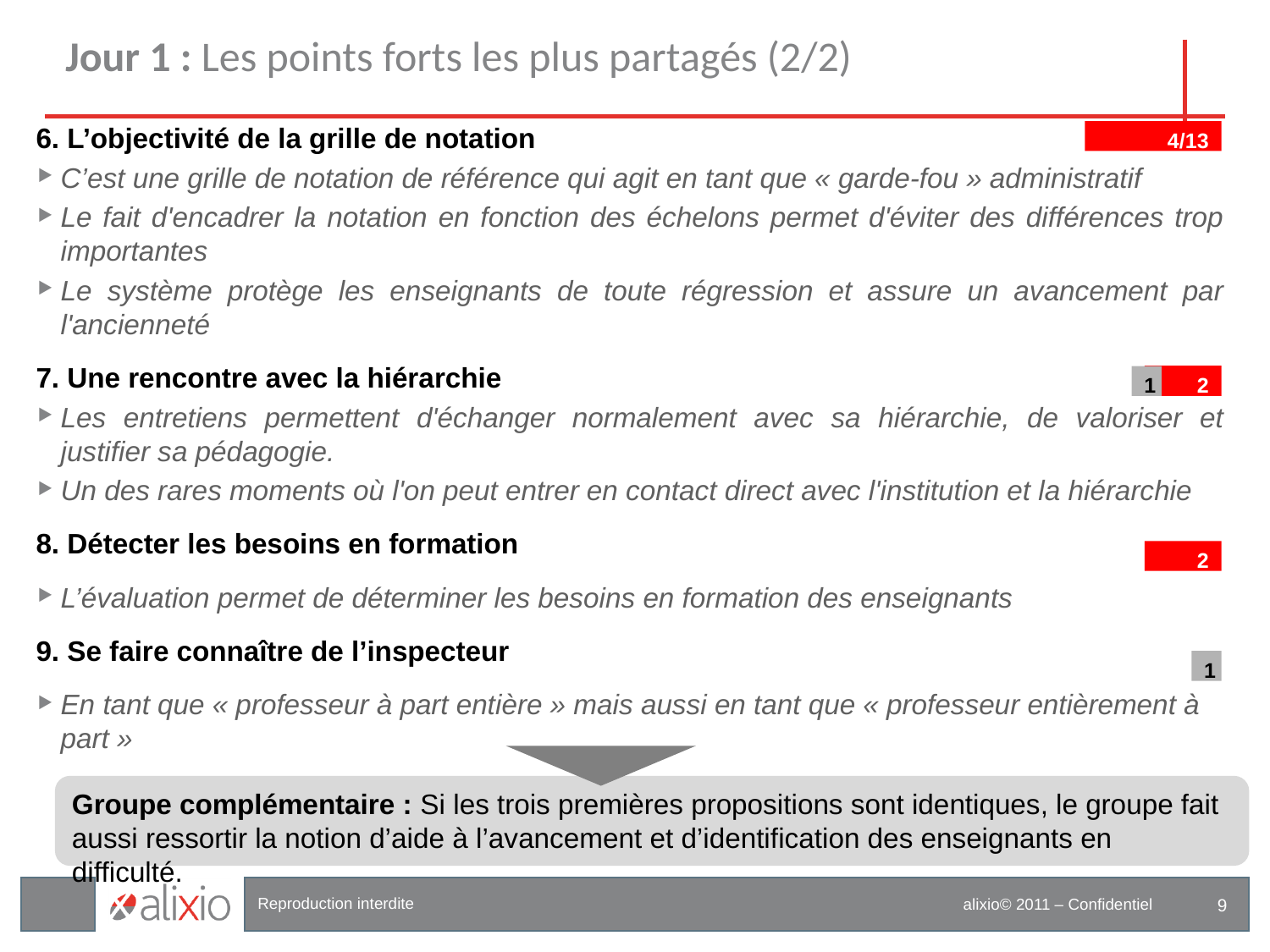

# Jour 1 : Les points forts les plus partagés (2/2)
6. L’objectivité de la grille de notation
C’est une grille de notation de référence qui agit en tant que « garde-fou » administratif
Le fait d'encadrer la notation en fonction des échelons permet d'éviter des différences trop importantes
Le système protège les enseignants de toute régression et assure un avancement par l'ancienneté
7. Une rencontre avec la hiérarchie
Les entretiens permettent d'échanger normalement avec sa hiérarchie, de valoriser et justifier sa pédagogie.
Un des rares moments où l'on peut entrer en contact direct avec l'institution et la hiérarchie
8. Détecter les besoins en formation
L’évaluation permet de déterminer les besoins en formation des enseignants
9. Se faire connaître de l’inspecteur
En tant que « professeur à part entière » mais aussi en tant que « professeur entièrement à part »

4/13
2
1
2
1

Groupe complémentaire : Si les trois premières propositions sont identiques, le groupe fait aussi ressortir la notion d’aide à l’avancement et d’identification des enseignants en difficulté.
9
9